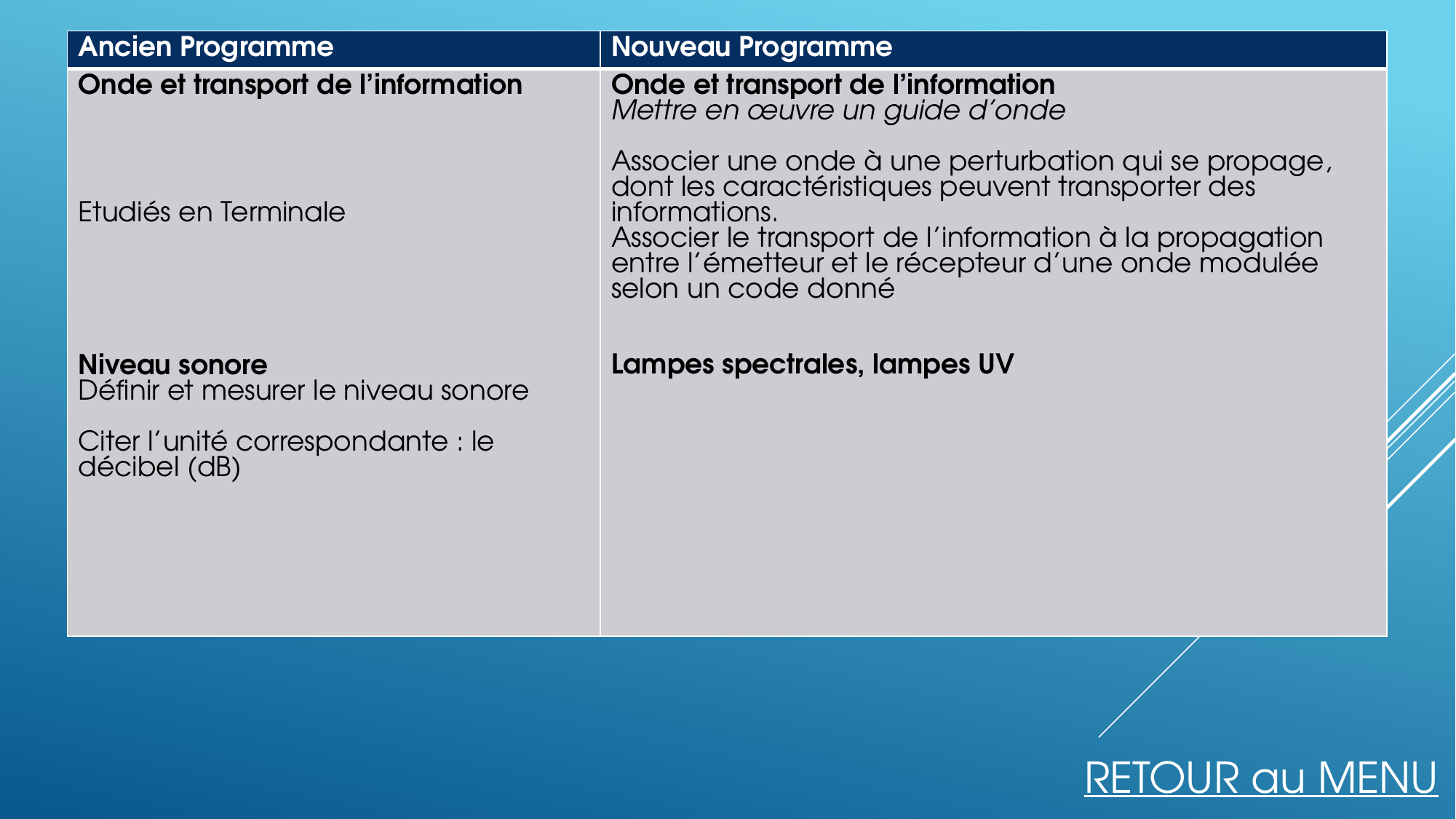

| Ancien Programme | Nouveau Programme |
| --- | --- |
| Onde et transport de l’information Etudiés en Terminale Niveau sonore Définir et mesurer le niveau sonore Citer l’unité correspondante : le décibel (dB) | Onde et transport de l’information Mettre en œuvre un guide d’onde Associer une onde à une perturbation qui se propage, dont les caractéristiques peuvent transporter des informations. Associer le transport de l’information à la propagation entre l’émetteur et le récepteur d’une onde modulée selon un code donné Lampes spectrales, lampes UV |
RETOUR au MENU